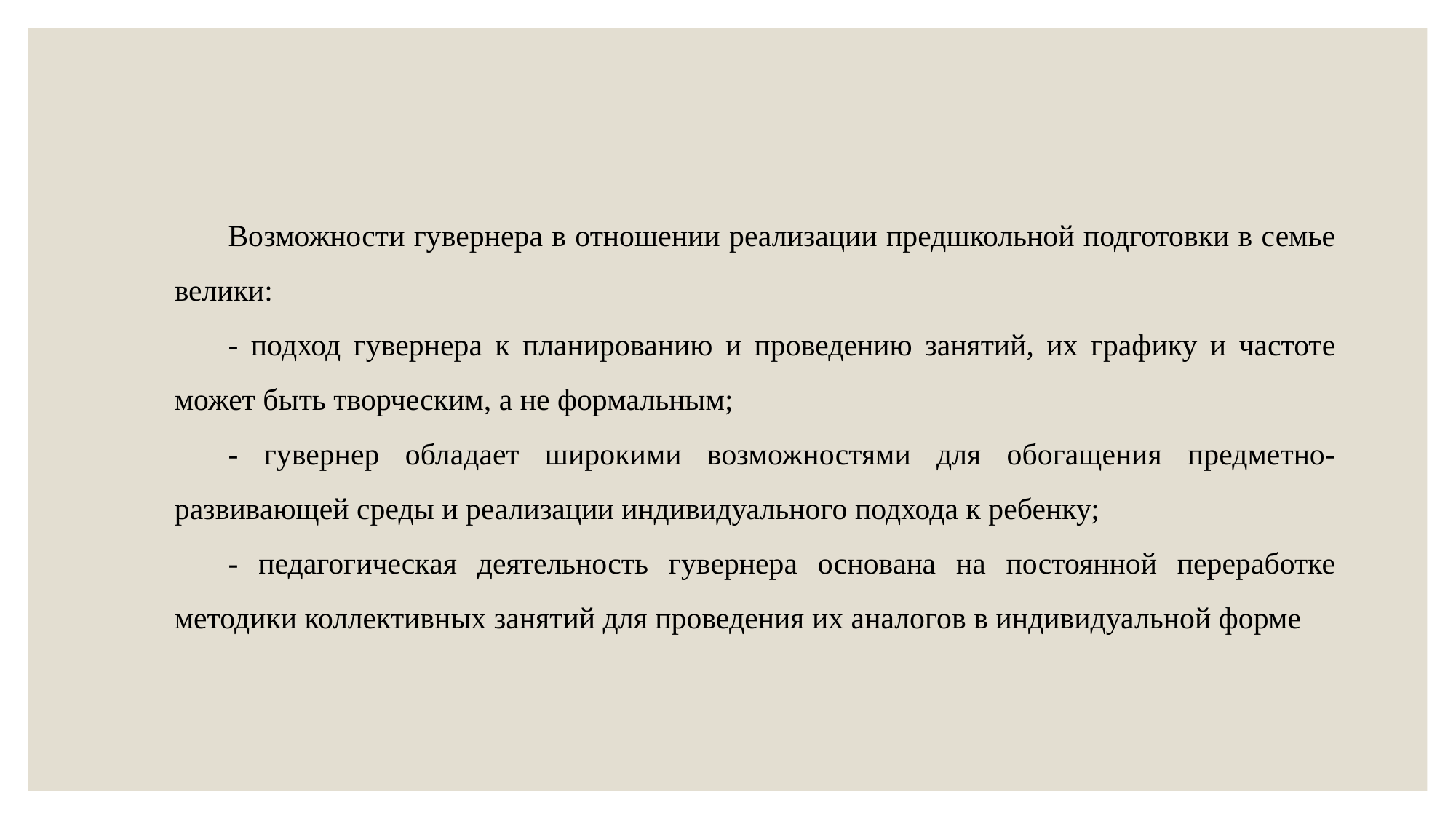

Возможности гувернера в отношении реализации предшкольной подготовки в семье велики:
- подход гувернера к планированию и проведению занятий, их графику и частоте может быть творческим, а не формальным;
- гувернер обладает широкими возможностями для обогащения предметно-развивающей среды и реализации индивидуального подхода к ребенку;
- педагогическая деятельность гувернера основана на постоянной переработке методики коллективных занятий для проведения их аналогов в индивидуальной форме